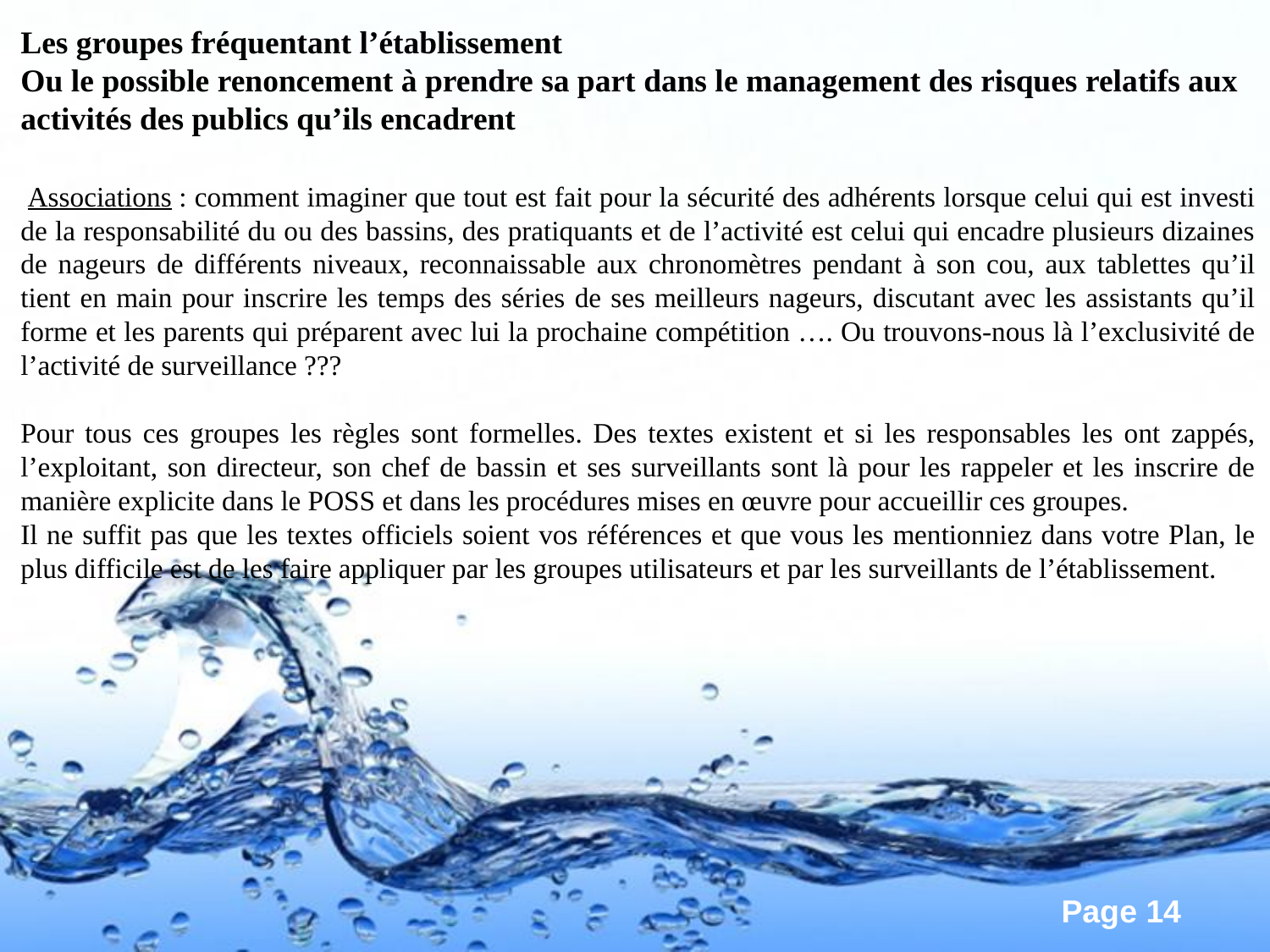

Les groupes fréquentant l’établissement
Ou le possible renoncement à prendre sa part dans le management des risques relatifs aux activités des publics qu’ils encadrent

 Associations : comment imaginer que tout est fait pour la sécurité des adhérents lorsque celui qui est investi de la responsabilité du ou des bassins, des pratiquants et de l’activité est celui qui encadre plusieurs dizaines de nageurs de différents niveaux, reconnaissable aux chronomètres pendant à son cou, aux tablettes qu’il tient en main pour inscrire les temps des séries de ses meilleurs nageurs, discutant avec les assistants qu’il forme et les parents qui préparent avec lui la prochaine compétition …. Ou trouvons-nous là l’exclusivité de l’activité de surveillance ???

Pour tous ces groupes les règles sont formelles. Des textes existent et si les responsables les ont zappés, l’exploitant, son directeur, son chef de bassin et ses surveillants sont là pour les rappeler et les inscrire de manière explicite dans le POSS et dans les procédures mises en œuvre pour accueillir ces groupes.
Il ne suffit pas que les textes officiels soient vos références et que vous les mentionniez dans votre Plan, le plus difficile est de les faire appliquer par les groupes utilisateurs et par les surveillants de l’établissement.